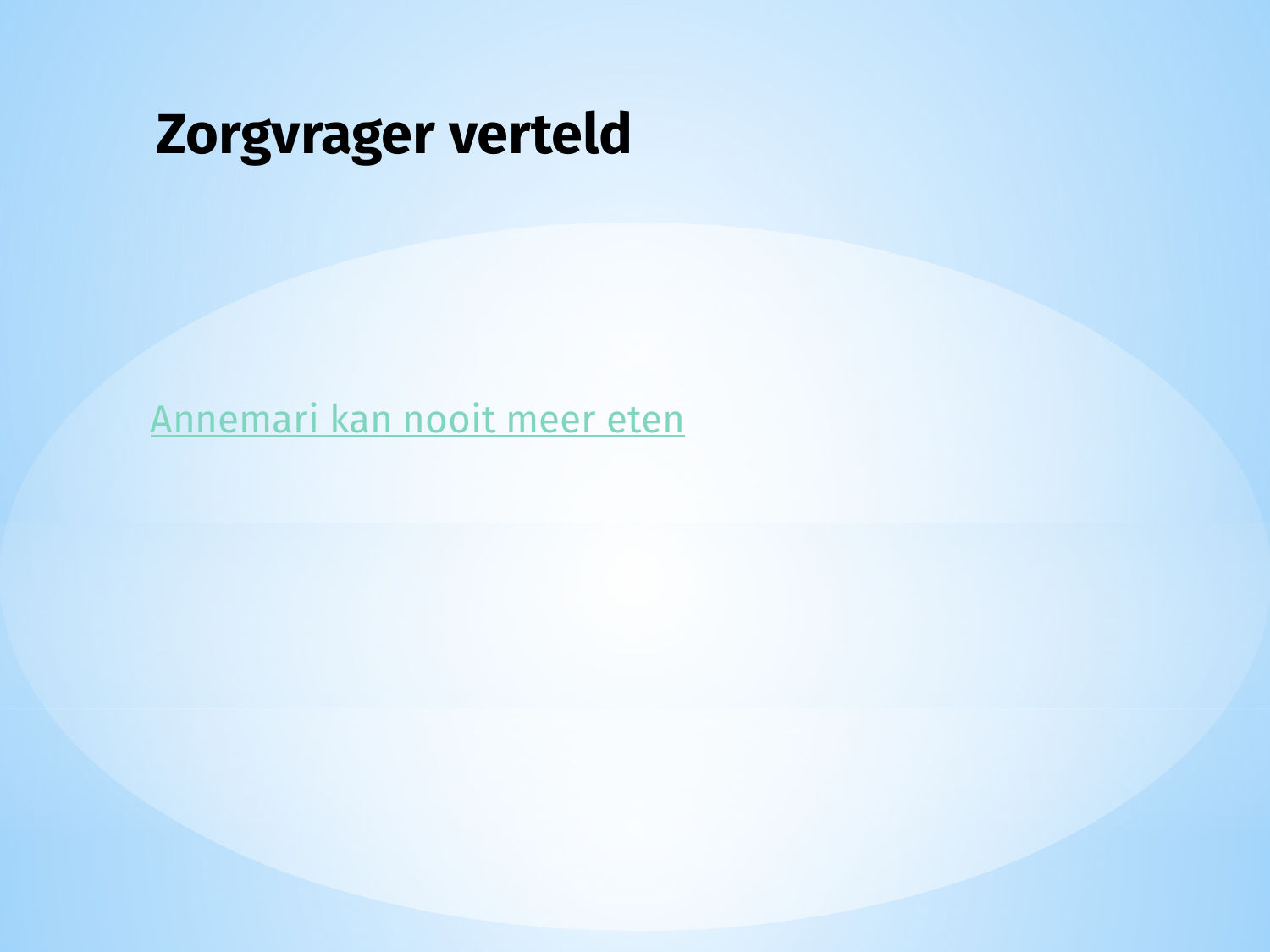

# Zorgvrager verteld
Annemari kan nooit meer eten